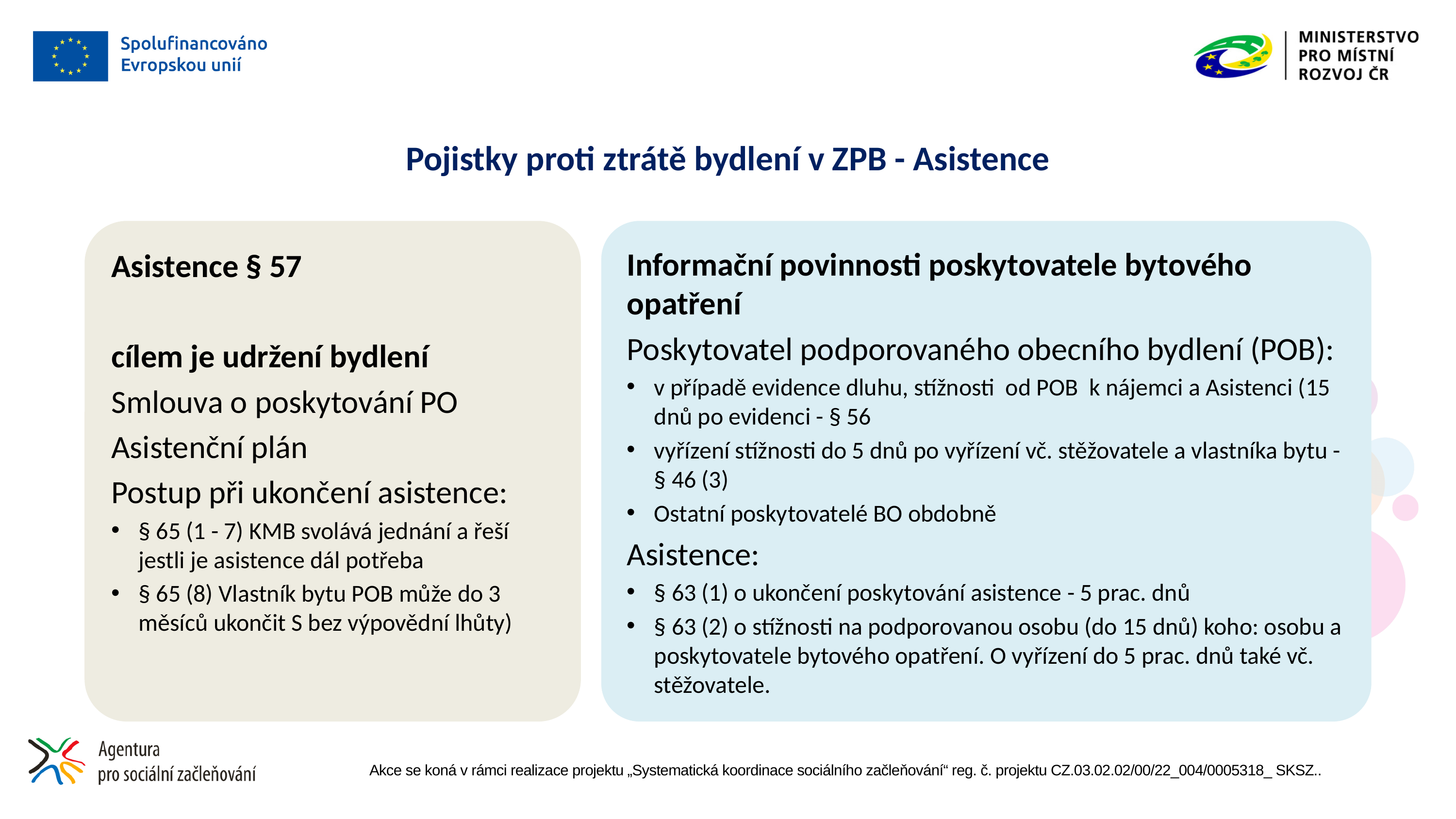

# Pojistky proti ztrátě bydlení v ZPB - Asistence
Asistence § 57

cílem je udržení bydlení
Smlouva o poskytování PO
Asistenční plán
Postup při ukončení asistence:
§ 65 (1 - 7) KMB svolává jednání a řeší jestli je asistence dál potřeba
§ 65 (8) Vlastník bytu POB může do 3 měsíců ukončit S bez výpovědní lhůty)

Informační povinnosti poskytovatele bytového opatření
Poskytovatel podporovaného obecního bydlení (POB):
v případě evidence dluhu, stížnosti  od POB  k nájemci a Asistenci (15 dnů po evidenci - § 56
vyřízení stížnosti do 5 dnů po vyřízení vč. stěžovatele a vlastníka bytu - § 46 (3)
Ostatní poskytovatelé BO obdobně
Asistence:
§ 63 (1) o ukončení poskytování asistence - 5 prac. dnů
§ 63 (2) o stížnosti na podporovanou osobu (do 15 dnů) koho: osobu a poskytovatele bytového opatření. O vyřízení do 5 prac. dnů také vč. stěžovatele.